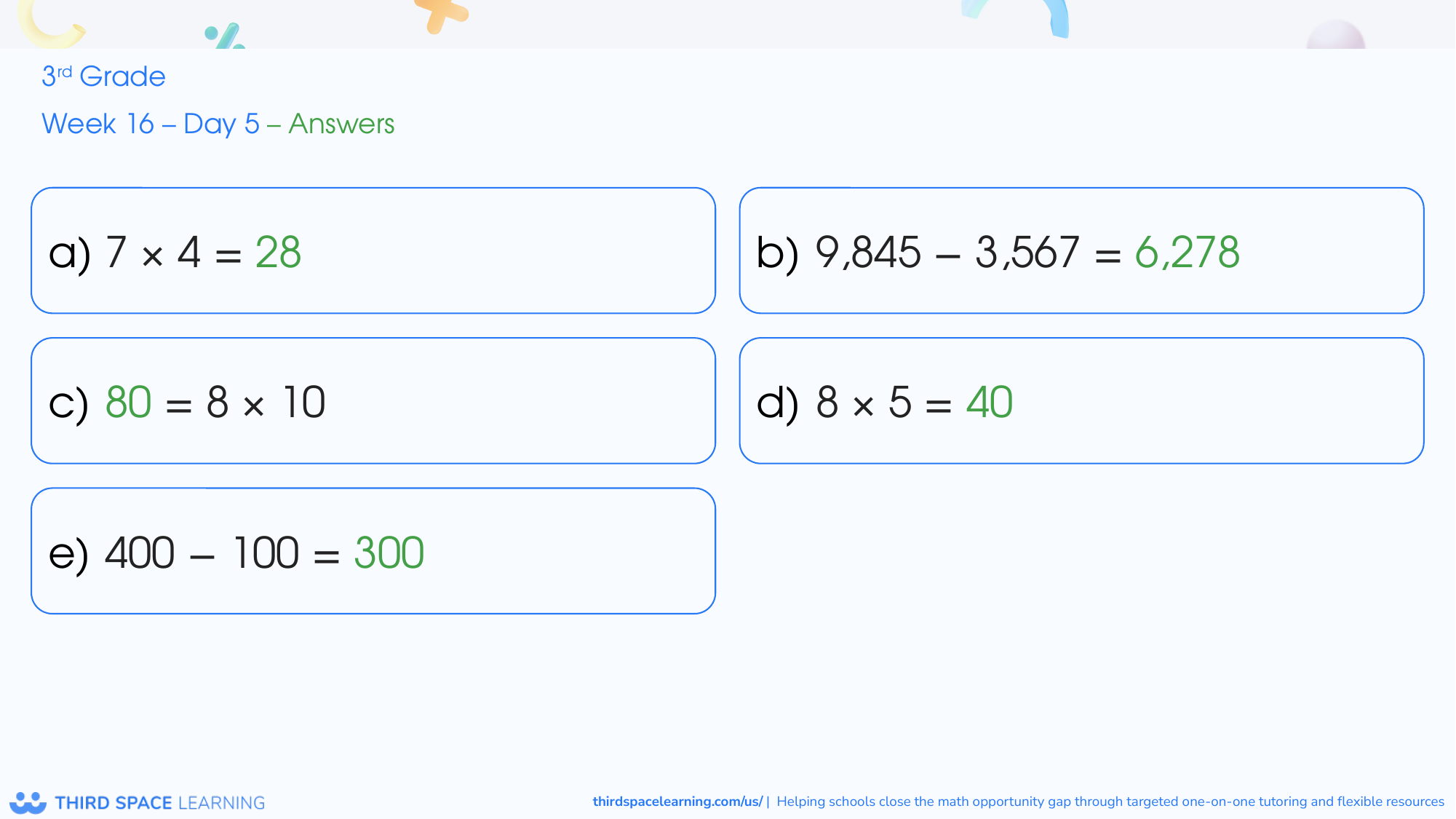

3rd Grade
Week 16 – Day 5 – Answers
7 × 4 = 28
9,845 − 3,567 = 6,278
80 = 8 × 10
8 × 5 = 40
400 − 100 = 300